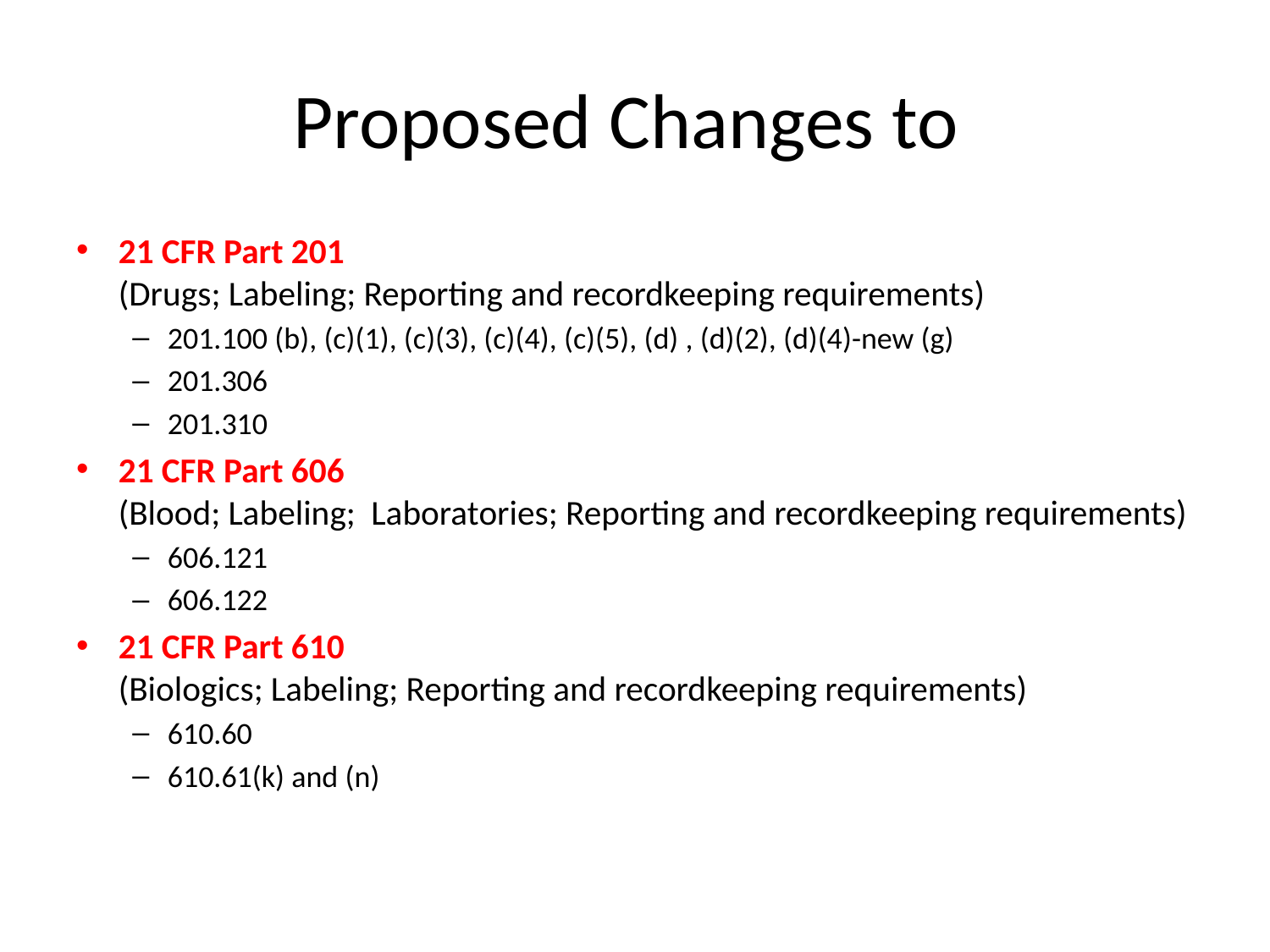

# Proposed Changes to
21 CFR Part 201
(Drugs; Labeling; Reporting and recordkeeping requirements)
201.100 (b), (c)(1), (c)(3), (c)(4), (c)(5), (d) , (d)(2), (d)(4)-new (g)
201.306
201.310
21 CFR Part 606
(Blood; Labeling;  Laboratories; Reporting and recordkeeping requirements)
606.121
606.122
21 CFR Part 610
(Biologics; Labeling; Reporting and recordkeeping requirements)
610.60
610.61(k) and (n)